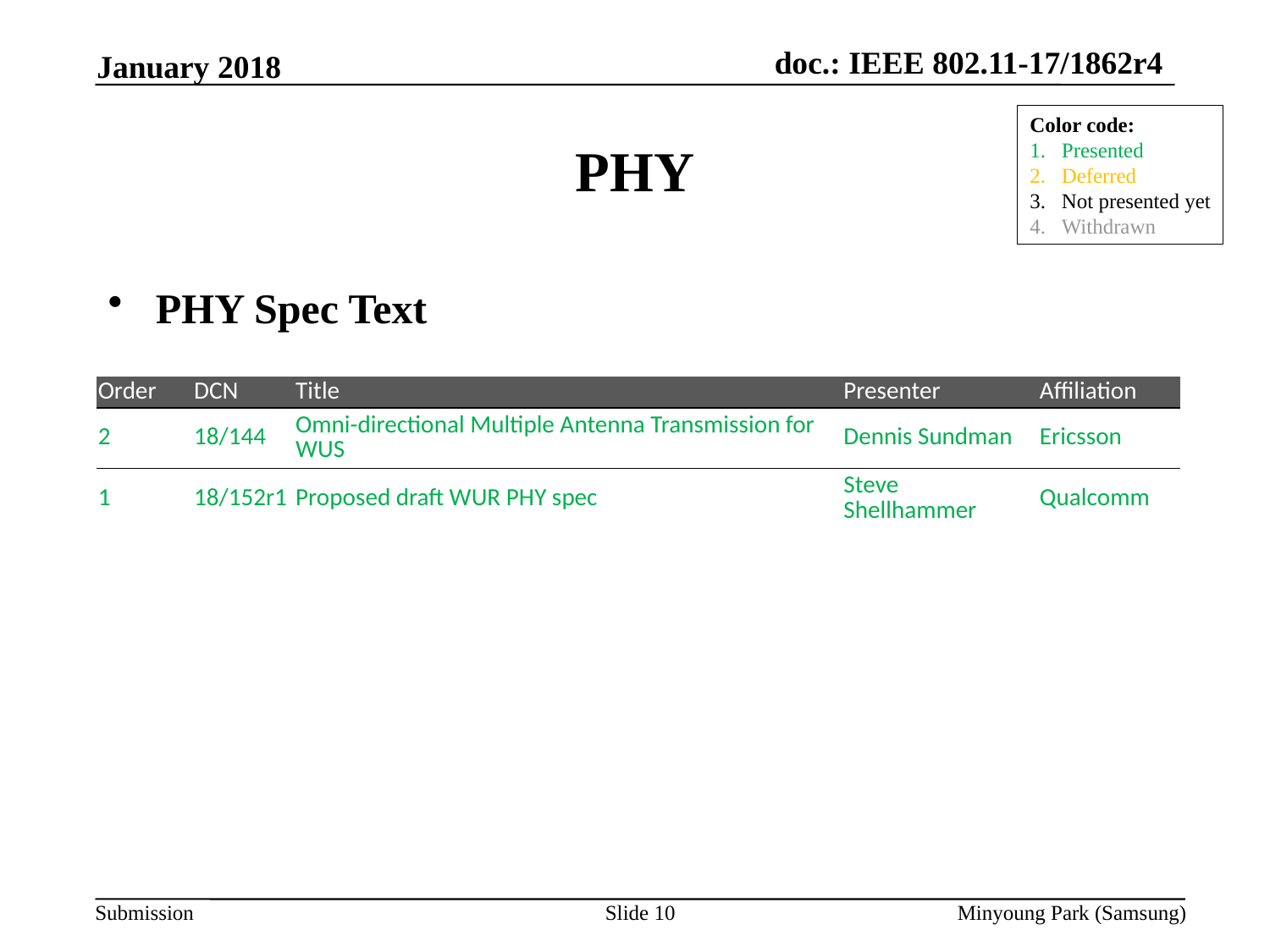

January 2018
# PHY
Color code:
Presented
Deferred
Not presented yet
Withdrawn
PHY Spec Text
| Order | DCN | Title | Presenter | Affiliation |
| --- | --- | --- | --- | --- |
| 2 | 18/144 | Omni-directional Multiple Antenna Transmission for WUS | Dennis Sundman | Ericsson |
| 1 | 18/152r1 | Proposed draft WUR PHY spec | Steve Shellhammer | Qualcomm |
Slide 10
Minyoung Park (Samsung)